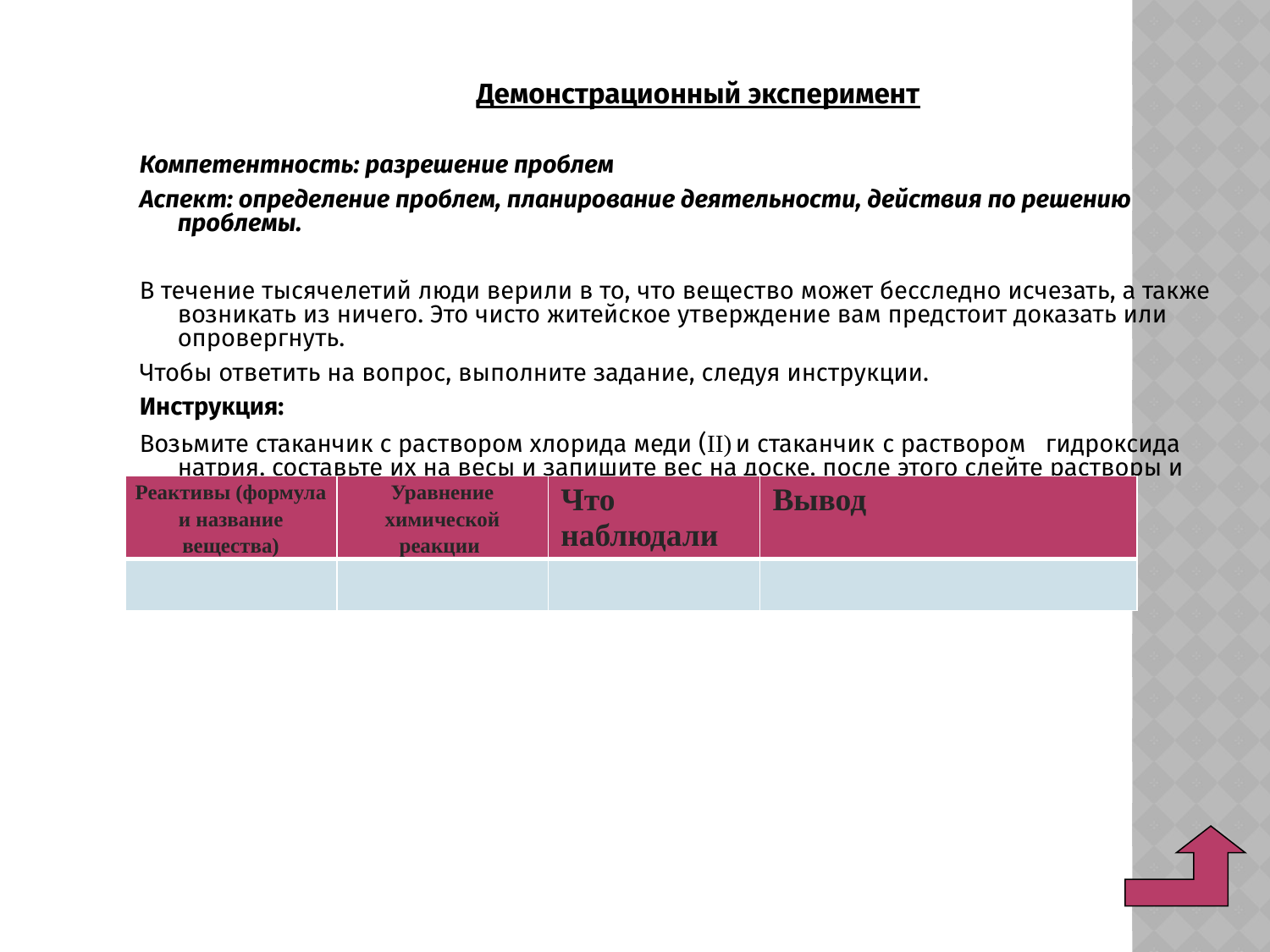

Демонстрационный эксперимент

Компетентность: разрешение проблем
Аспект: определение проблем, планирование деятельности, действия по решению проблемы.

В течение тысячелетий люди верили в то, что вещество может бесследно исчезать, а также возникать из ничего. Это чисто житейское утверждение вам предстоит доказать или опровергнуть.
Чтобы ответить на вопрос, выполните задание, следуя инструкции.
Инструкция:
Возьмите стаканчик с раствором хлорида меди (II) и стаканчик  с раствором   гидроксида натрия, составьте их на весы и запишите вес на доске, после этого слейте растворы и снова всё взвесьте. Что наблюдаете?

| Реактивы (формула и название вещества) | Уравнение химической реакции | Что наблюдали | Вывод |
| --- | --- | --- | --- |
|  |  |  |  |